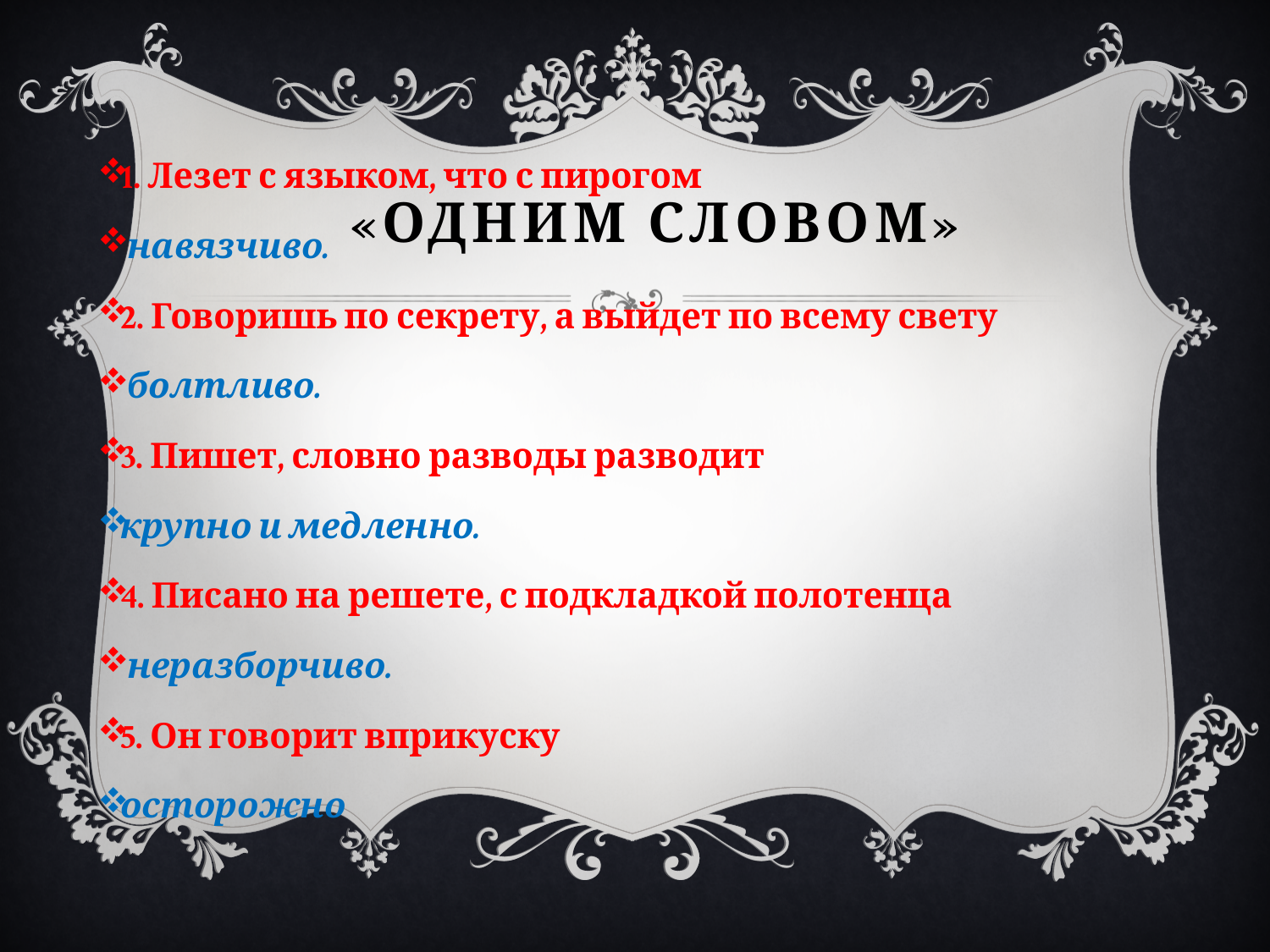

1. Лезет с языком, что с пирогом
 навязчиво.
2. Говоришь по секрету, а выйдет по всему свету
 болтливо.
3. Пишет, словно разводы разводит
крупно и медленно.
4. Писано на решете, с подкладкой полотенца
 неразборчиво.
5. Он говорит вприкуску
осторожно

# «Одним словом»